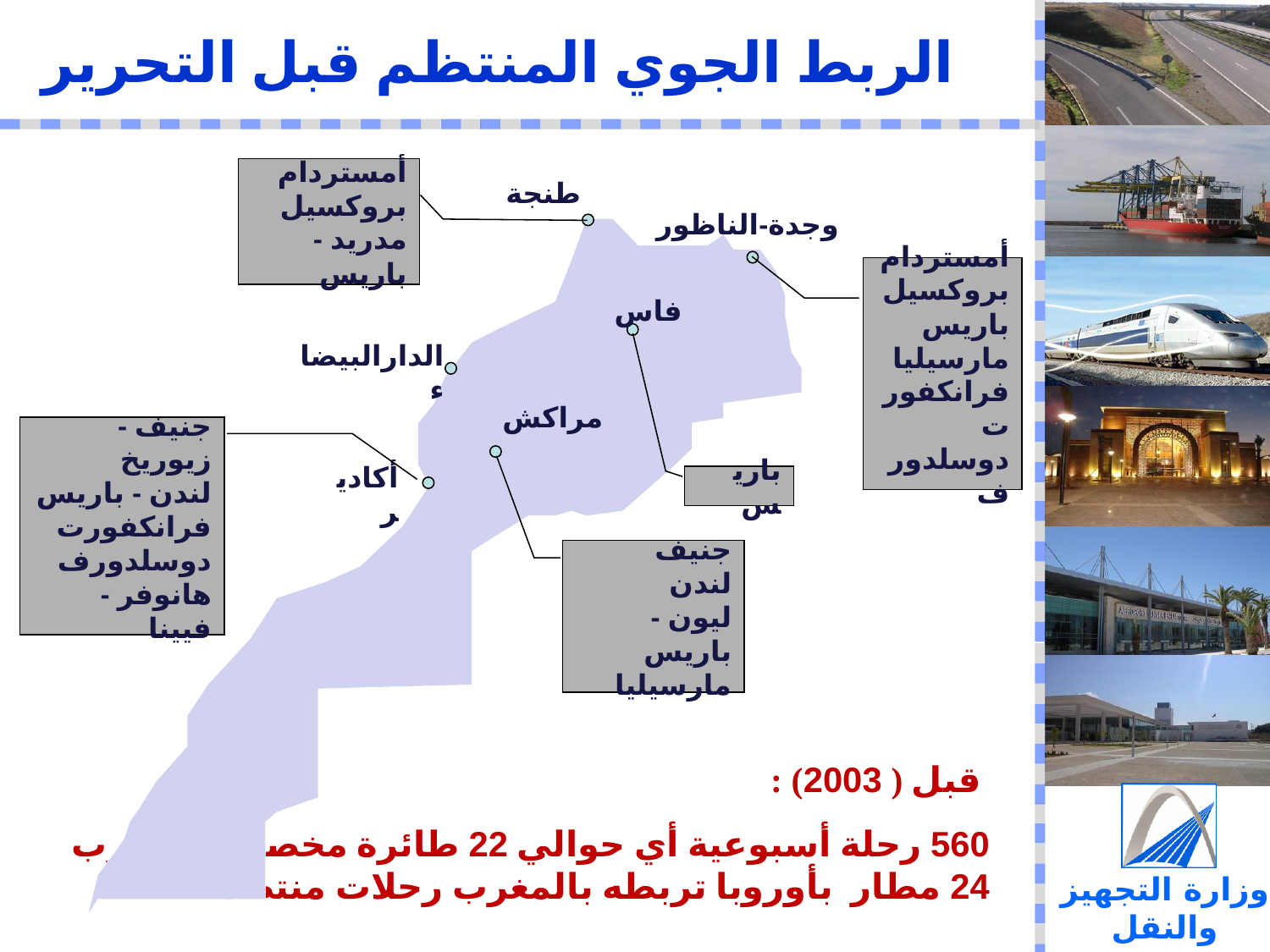

# الربط الجوي المنتظم قبل التحرير

أمستردام
بروكسيل
مدريد - باريس
طنجة
وجدة-الناظور

أمستردام
بروكسيل باريس
مارسيليا
فرانكفورت
دوسلدورف
فاس

الدارالبيضاء

مراكش
جنيف -  زيوريخ
لندن - باريس
فرانكفورت
دوسلدورف
هانوفر - فيينا

باريس
أكادير

جنيف
لندن
ليون - باريس
مارسيليا

 قبل ( 2003) :

560 رحلة أسبوعية أي حوالي 22 طائرة مخصصة للمغرب
24 مطار  بأوروبا تربطه بالمغرب رحلات منتظمة